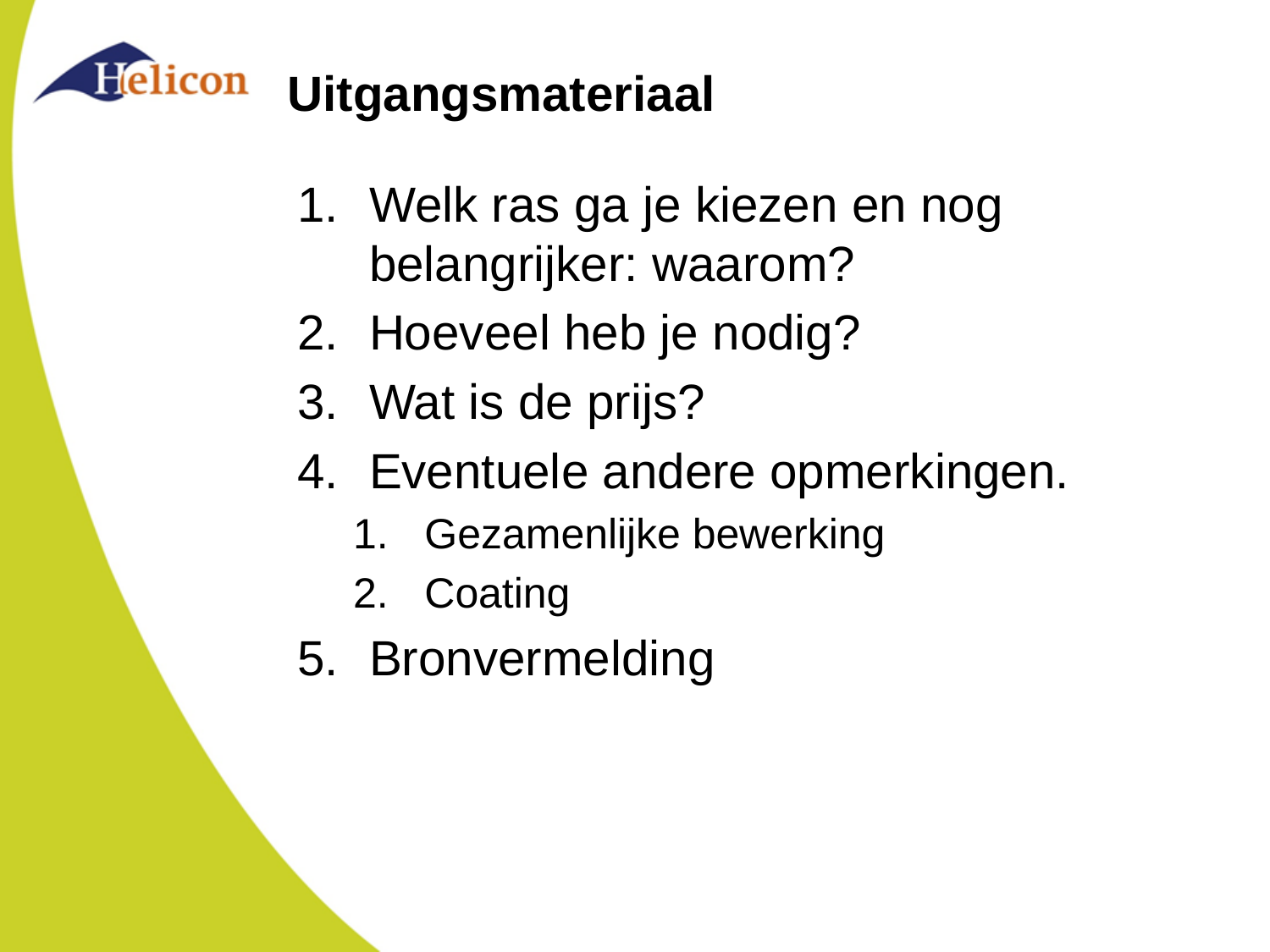

# Uitgangsmateriaal
Welk ras ga je kiezen en nog belangrijker: waarom?
Hoeveel heb je nodig?
Wat is de prijs?
Eventuele andere opmerkingen.
Gezamenlijke bewerking
Coating
Bronvermelding